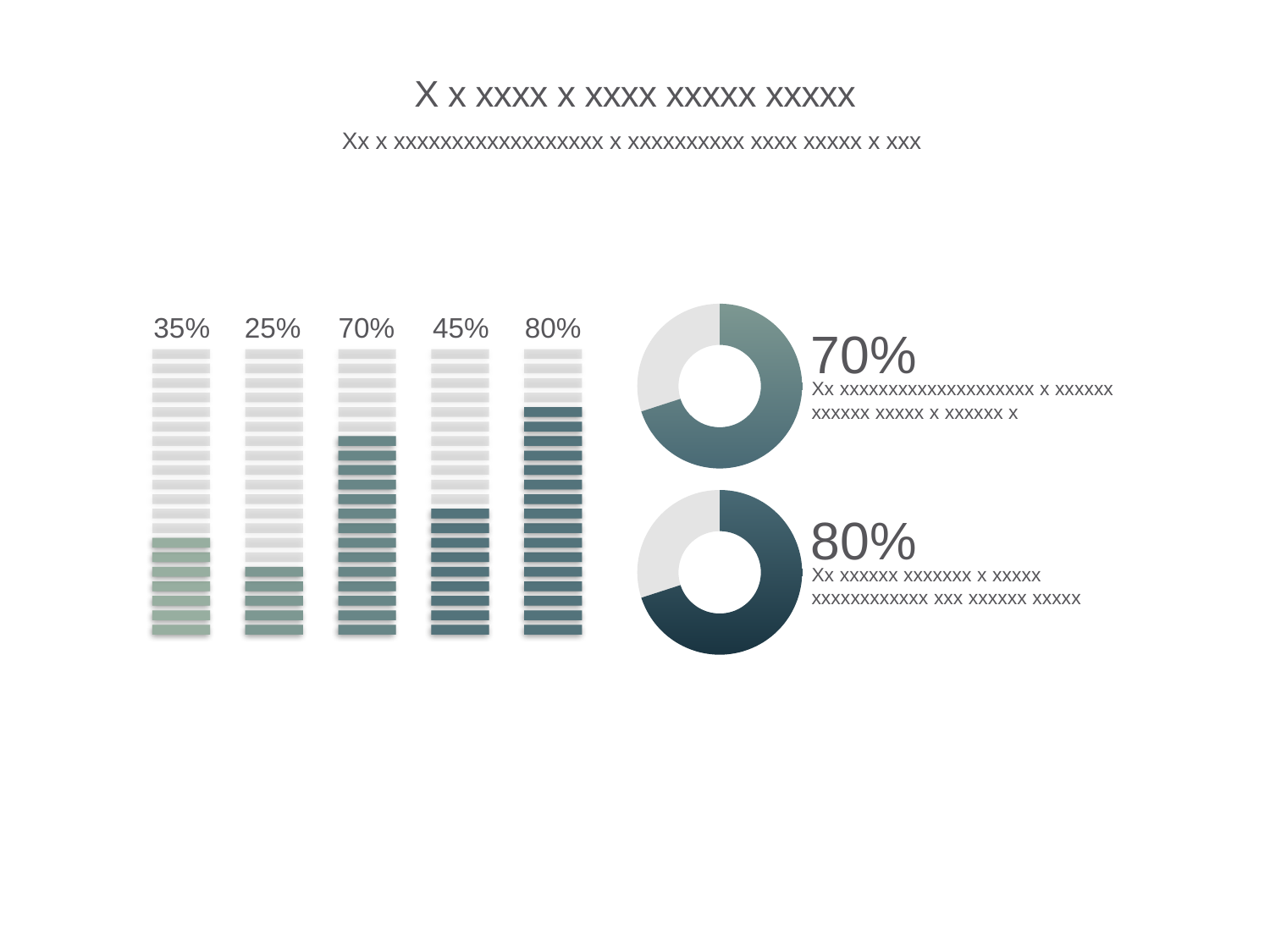

# X x xxxx x xxxx xxxxx xxxxx
Xx x xxxxxxxxxxxxxxxxxx x xxxxxxxxxx xxxx xxxxx x xxx

### Chart

| Category | Sales |
|---|---|
| 1st Qtr | 70.0 |
| 2nd Qtr | 30.0 |
35%
25%
70%
45%
80%
70%

Xx xxxxxxxxxxxxxxxxxxxx x xxxxxx xxxxxx xxxxx x xxxxxx x

### Chart

| Category | Sales |
|---|---|
| 1st Qtr | 70.0 |
| 2nd Qtr | 30.0 |

80%

Xx xxxxxx xxxxxxx x xxxxx xxxxxxxxxxxx xxx xxxxxx xxxxx